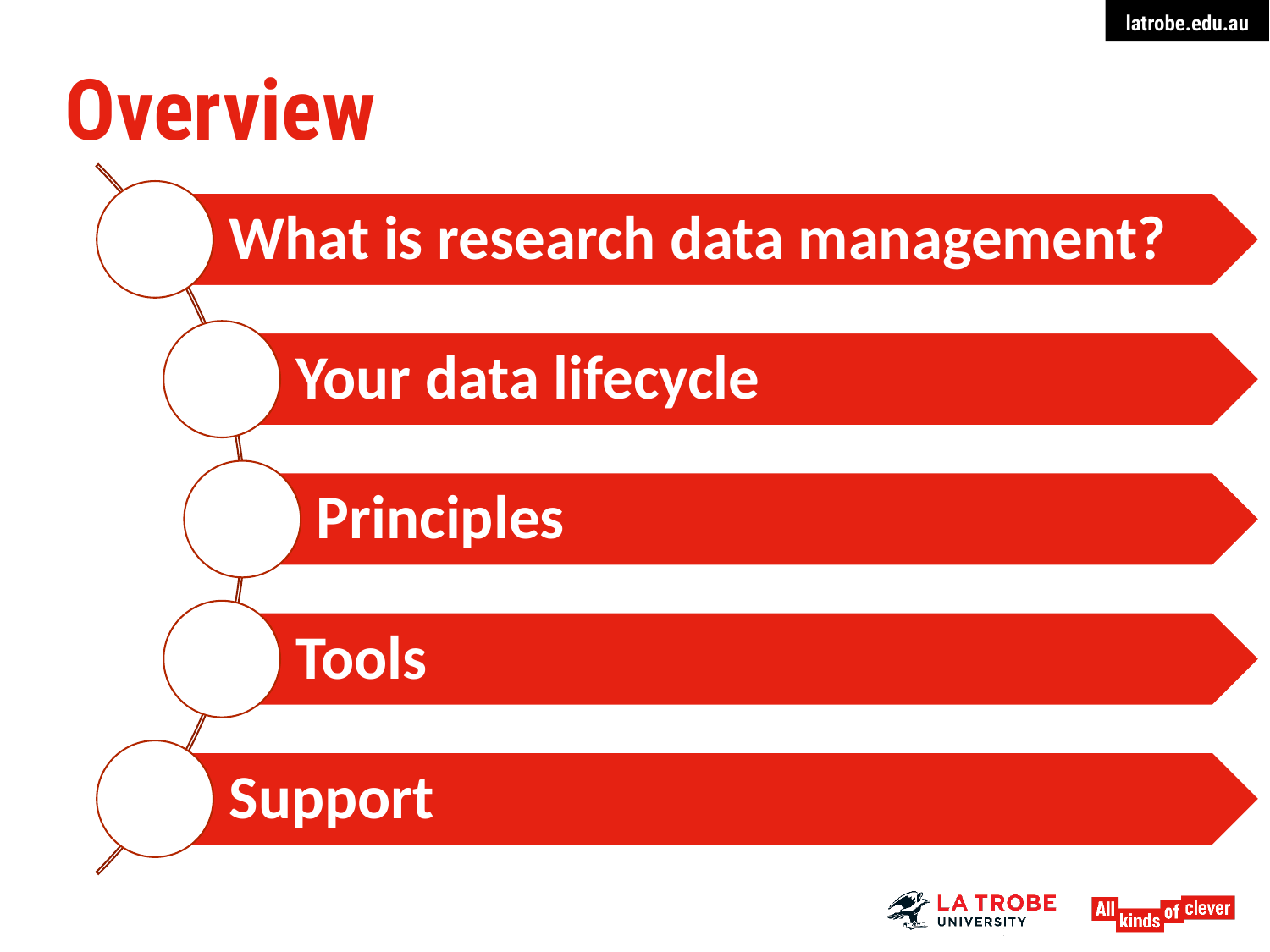

# Overview
What is research data management?
Your data lifecycle
Principles
Tools
Support